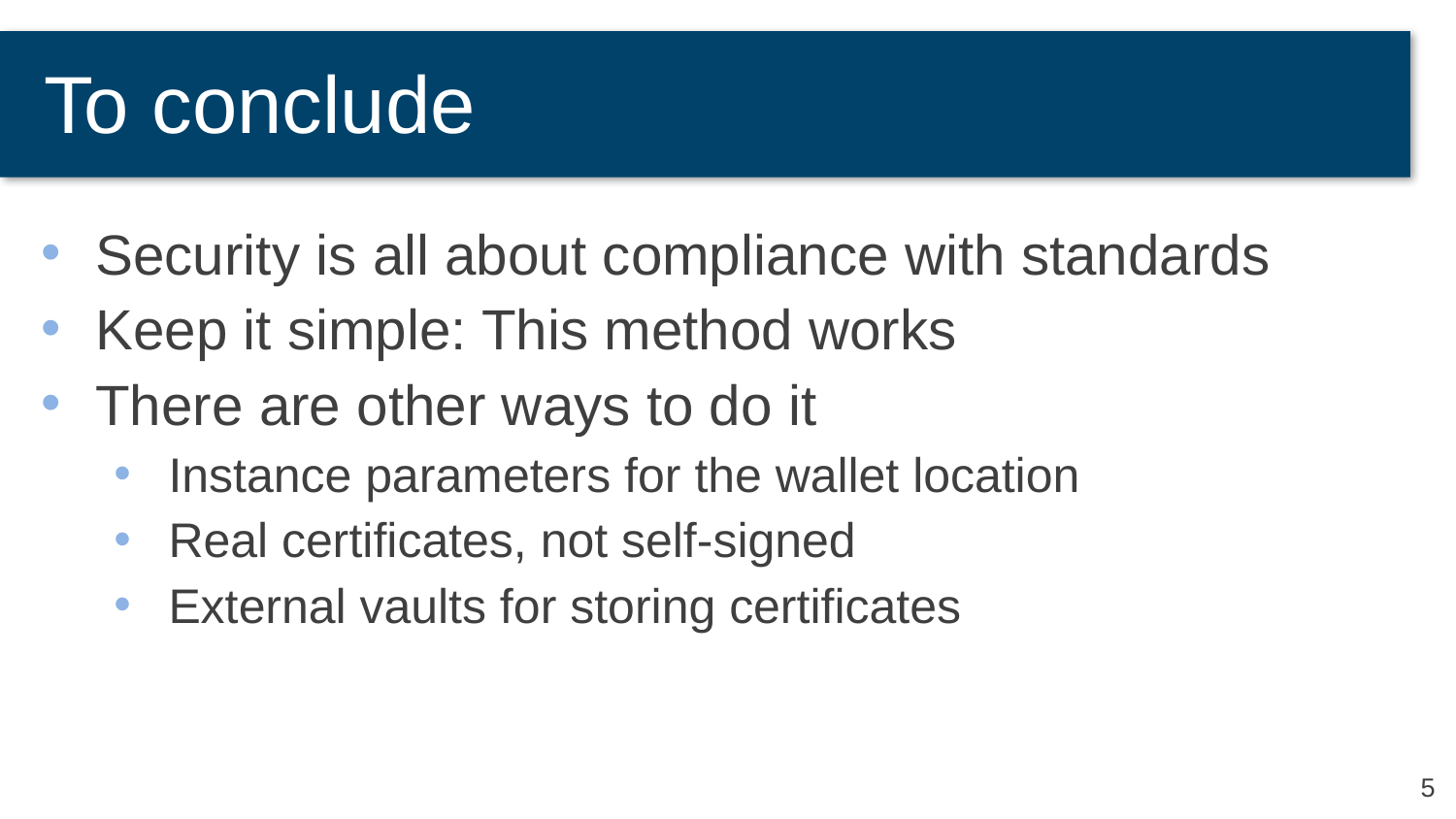

# To conclude
Security is all about compliance with standards
Keep it simple: This method works
There are other ways to do it
Instance parameters for the wallet location
Real certificates, not self-signed
External vaults for storing certificates

5